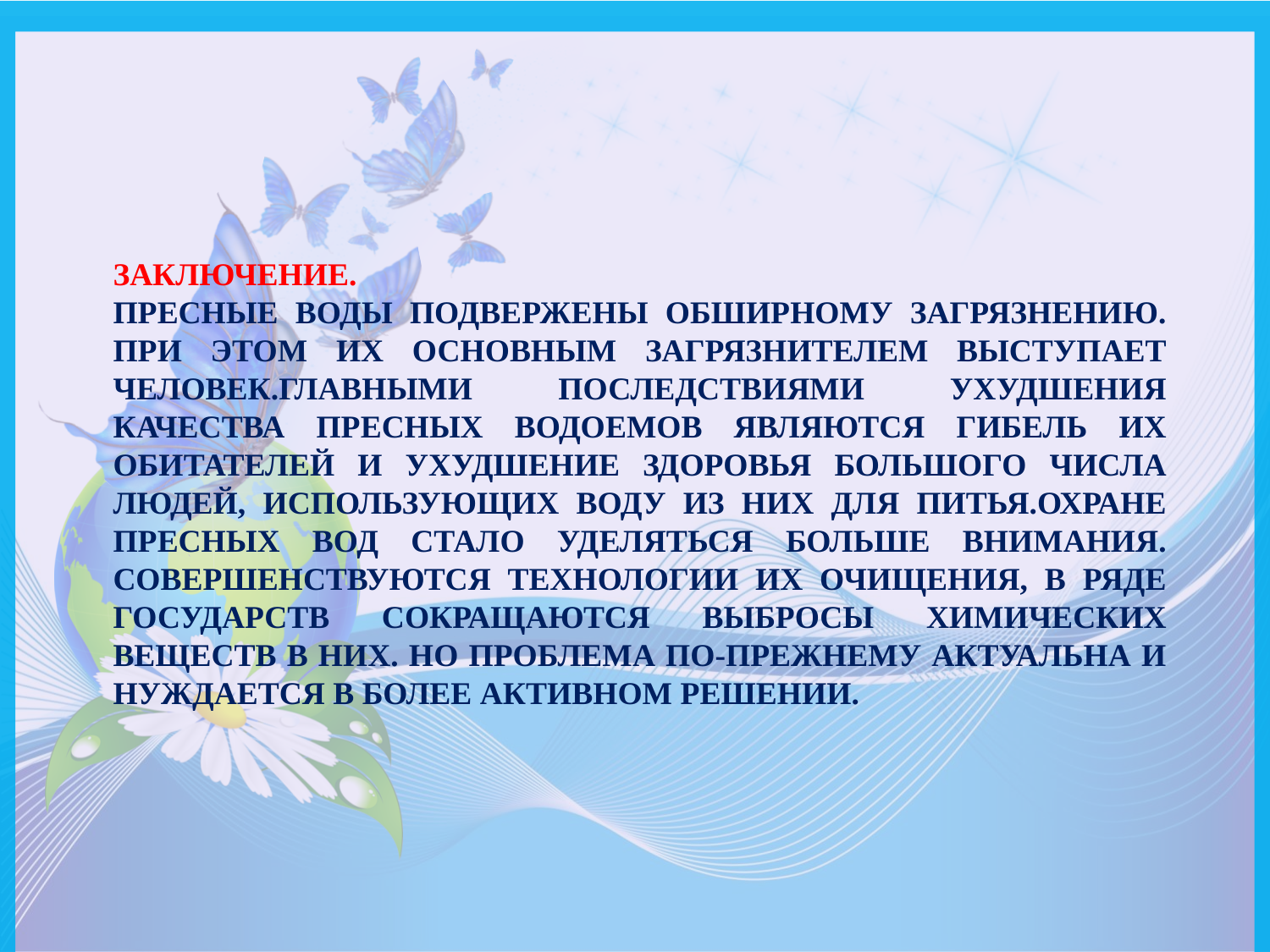

# Заключение. Пресные воды подвержены обширному загрязнению. При этом их основным загрязнителем выступает человек.Главными последствиями ухудшения качества пресных водоемов являются гибель их обитателей и ухудшение здоровья большого числа людей, использующих воду из них для питья.Охране пресных вод стало уделяться больше внимания. Совершенствуются технологии их очищения, в ряде государств сокращаются выбросы химических веществ в них. Но проблема по-прежнему актуальна и нуждается в более активном решении.